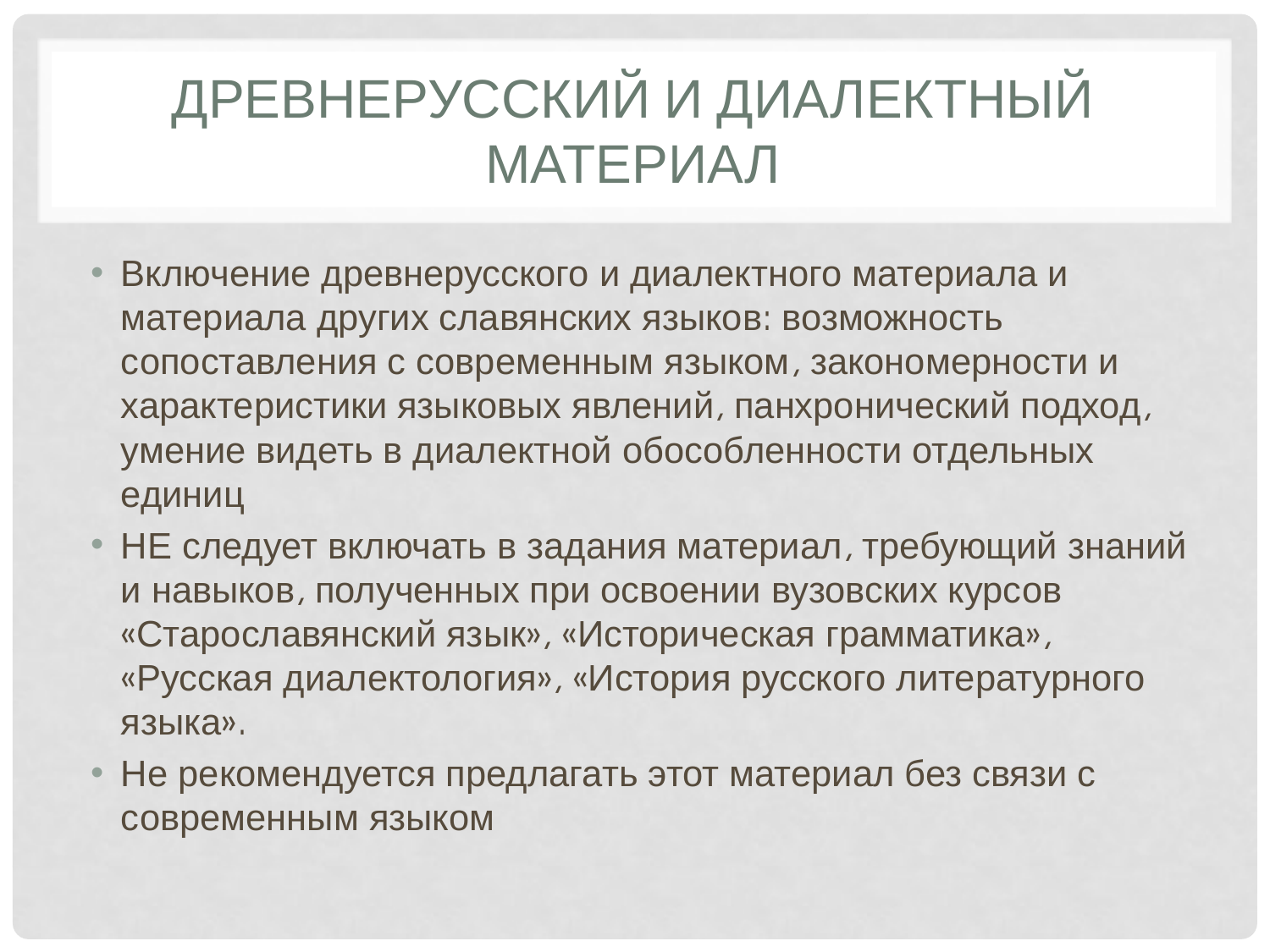

# Древнерусский и диалектный материал
Включение древнерусского и диалектного материала и материала других славянских языков: возможность сопоставления с современным языком, закономерности и характеристики языковых явлений, панхронический подход, умение видеть в диалектной обособленности отдельных единиц
НЕ следует включать в задания материал, требующий знаний и навыков, полученных при освоении вузовских курсов «Старославянский язык», «Историческая грамматика», «Русская диалектология», «История русского литературного языка».
Не рекомендуется предлагать этот материал без связи с современным языком